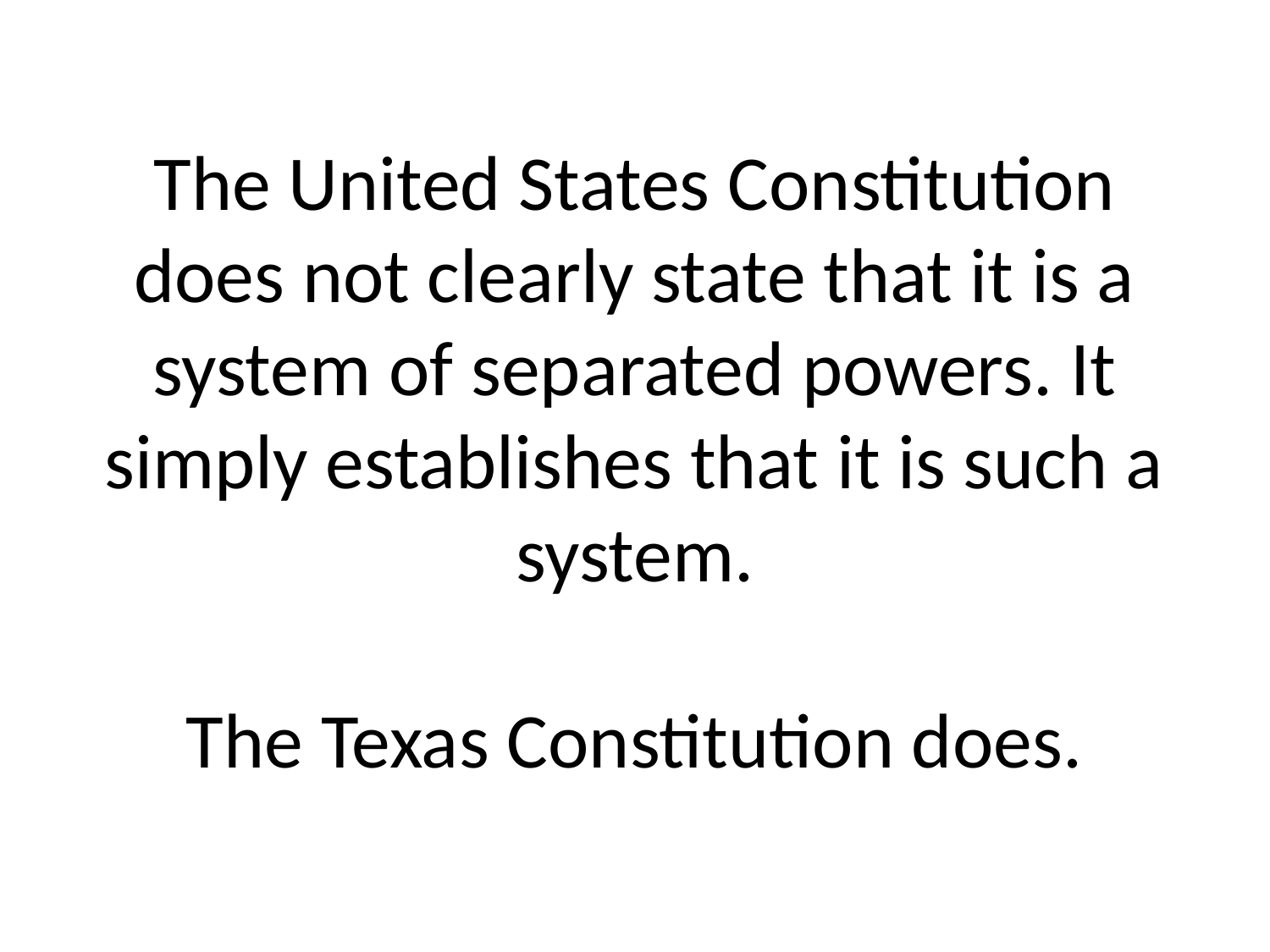

# The United States Constitution does not clearly state that it is a system of separated powers. It simply establishes that it is such a system. The Texas Constitution does.